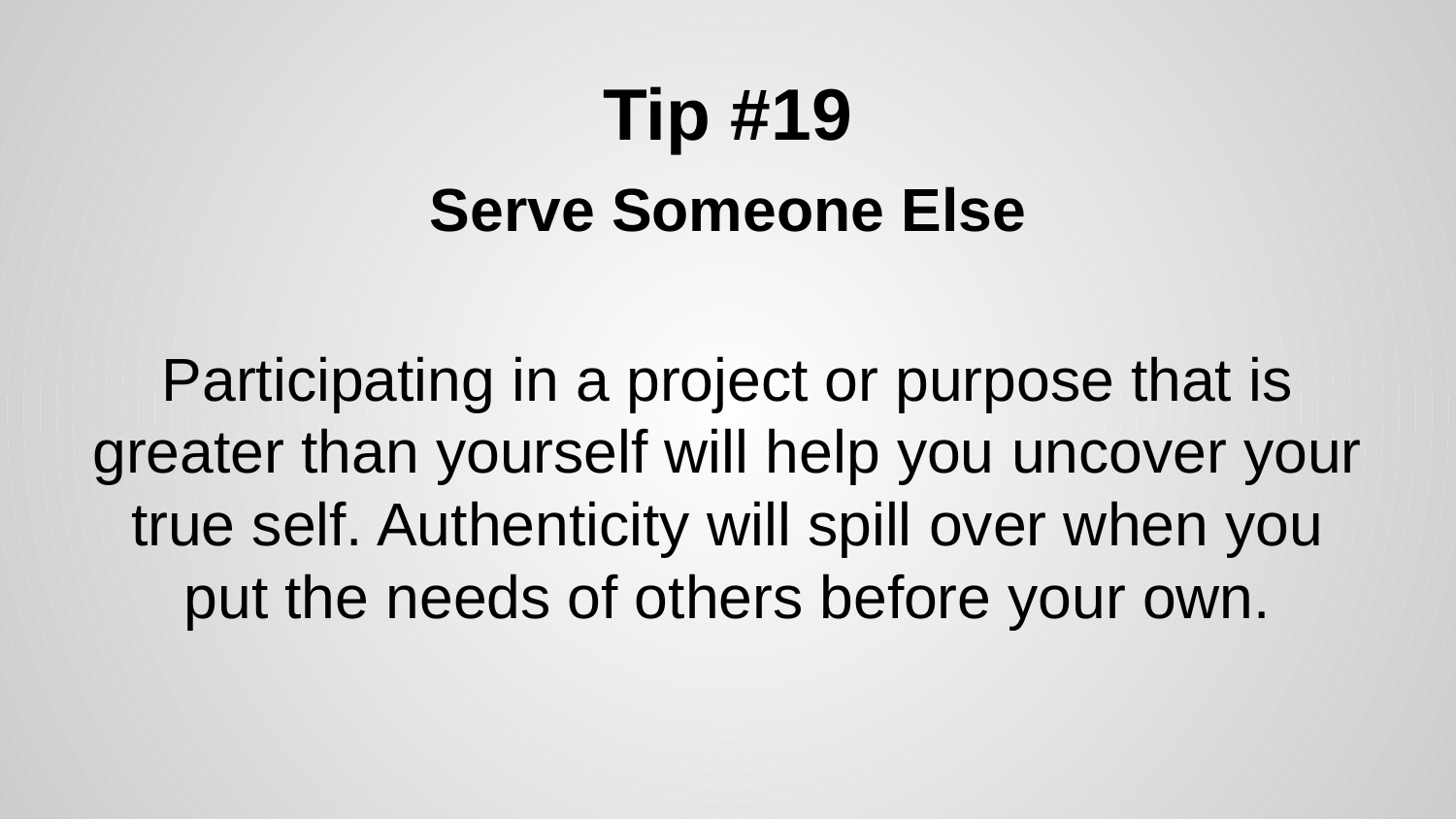

# Tip #19

Serve Someone Else

Participating in a project or purpose that is greater than yourself will help you uncover your true self. Authenticity will spill over when you put the needs of others before your own.